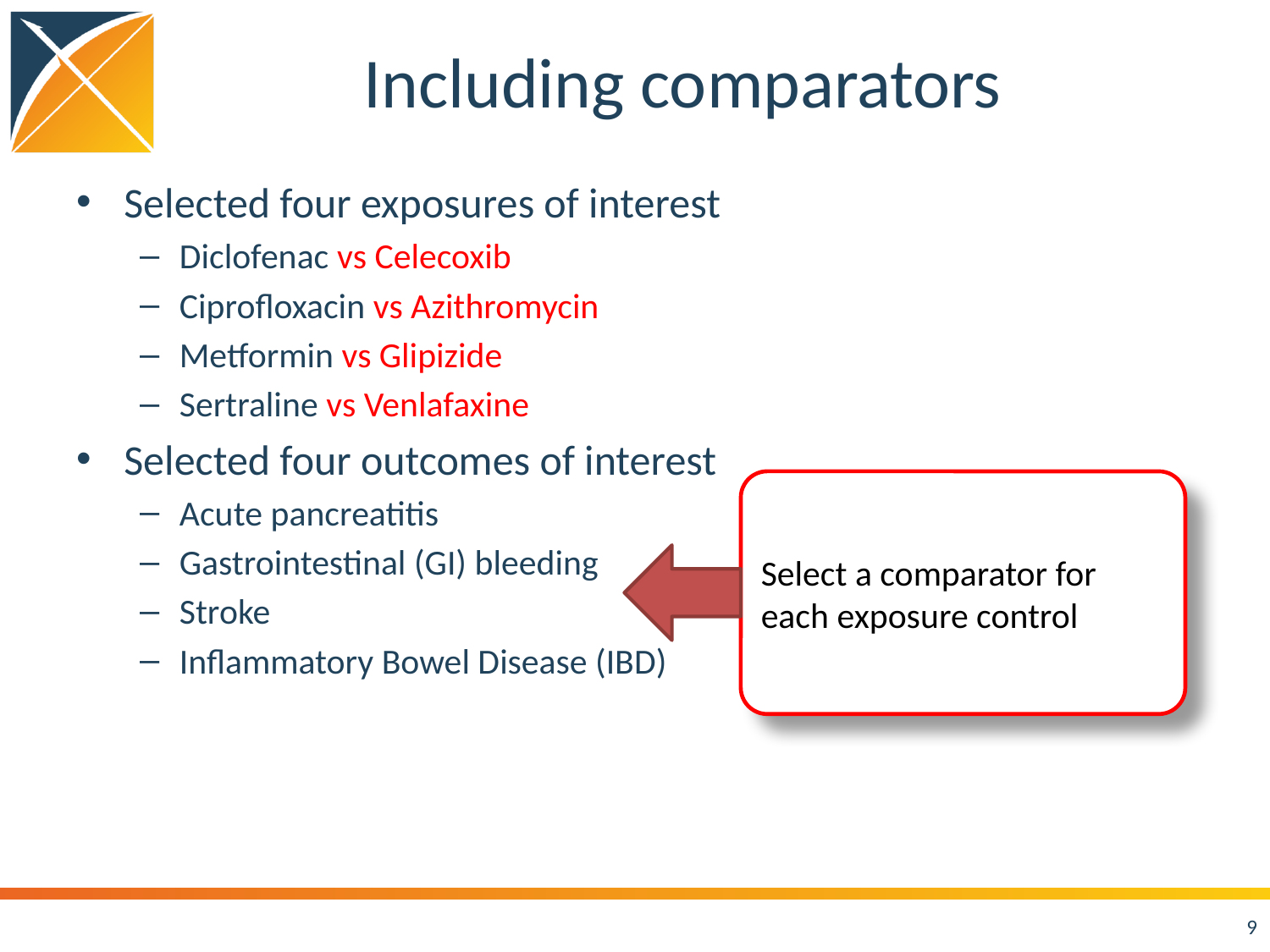

# Including comparators
Selected four exposures of interest
Diclofenac vs Celecoxib
Ciprofloxacin vs Azithromycin
Metformin vs Glipizide
Sertraline vs Venlafaxine
Selected four outcomes of interest
Acute pancreatitis
Gastrointestinal (GI) bleeding
Stroke
Inflammatory Bowel Disease (IBD)
Select a comparator for each exposure control

9